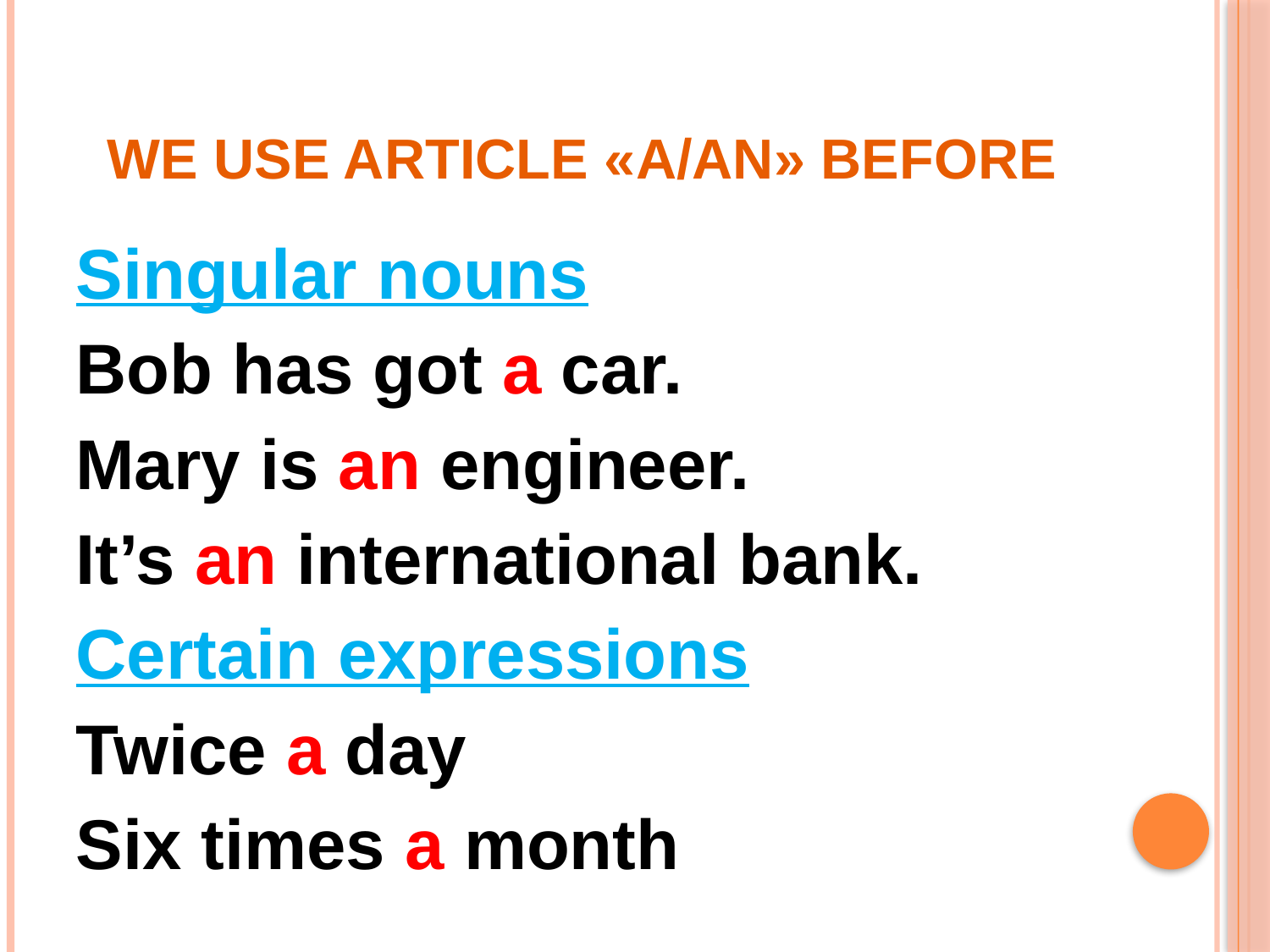

# WE USE ARTICLE «A/AN» BEFORE
Singular nouns
Bob has got a car.
Mary is an engineer.
It’s an international bank.
Certain expressions
Twice a day
Six times a month